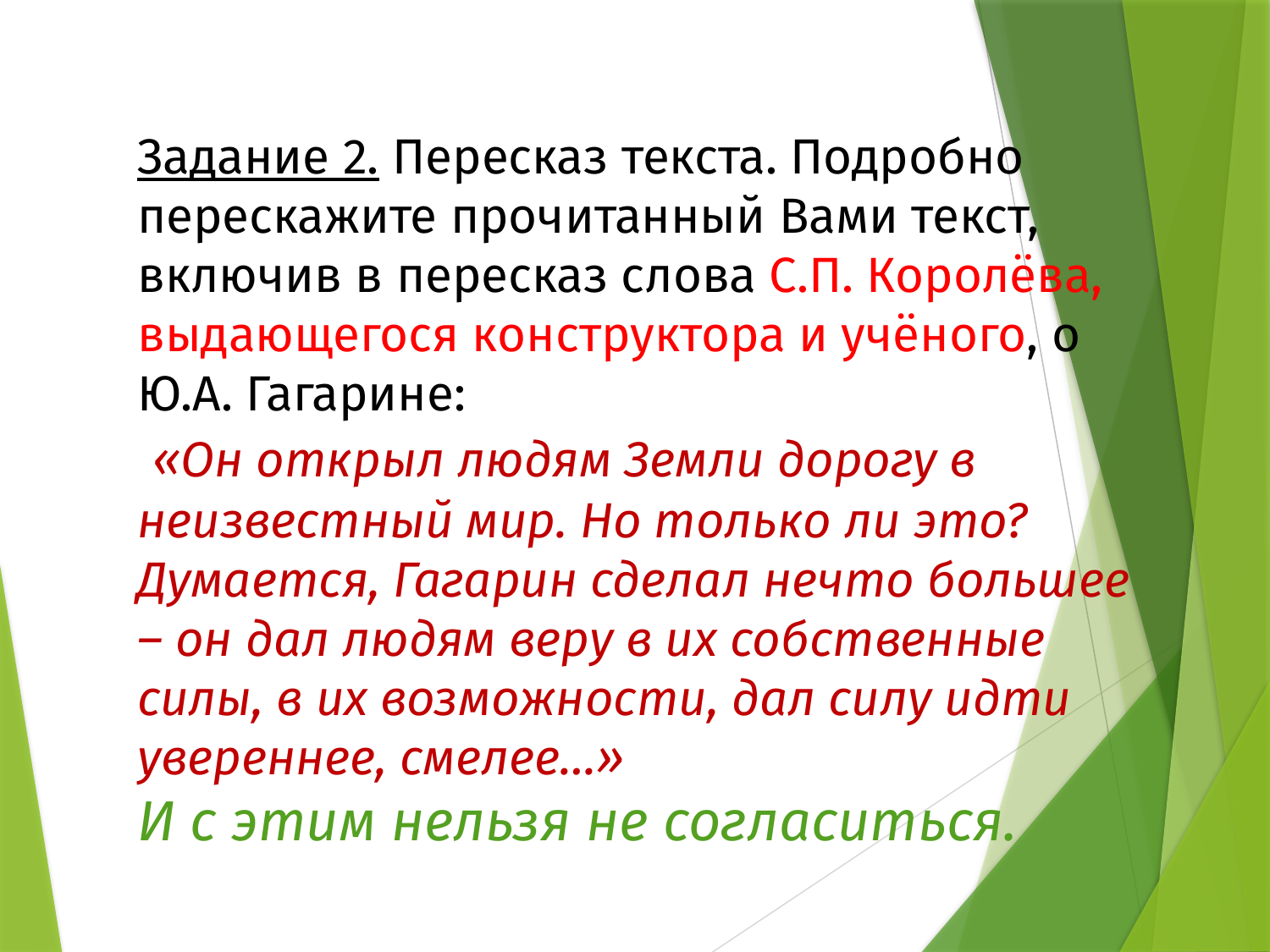

Задание 2. Пересказ текста. Подробно перескажите прочитанный Вами текст, включив в пересказ слова С.П. Королёва, выдающегося конструктора и учёного, о Ю.А. Гагарине:
 «Он открыл людям Земли дорогу в неизвестный мир. Но только ли это? Думается, Гагарин сделал нечто большее – он дал людям веру в их собственные силы, в их возможности, дал силу идти увереннее, смелее…»
И с этим нельзя не согласиться.